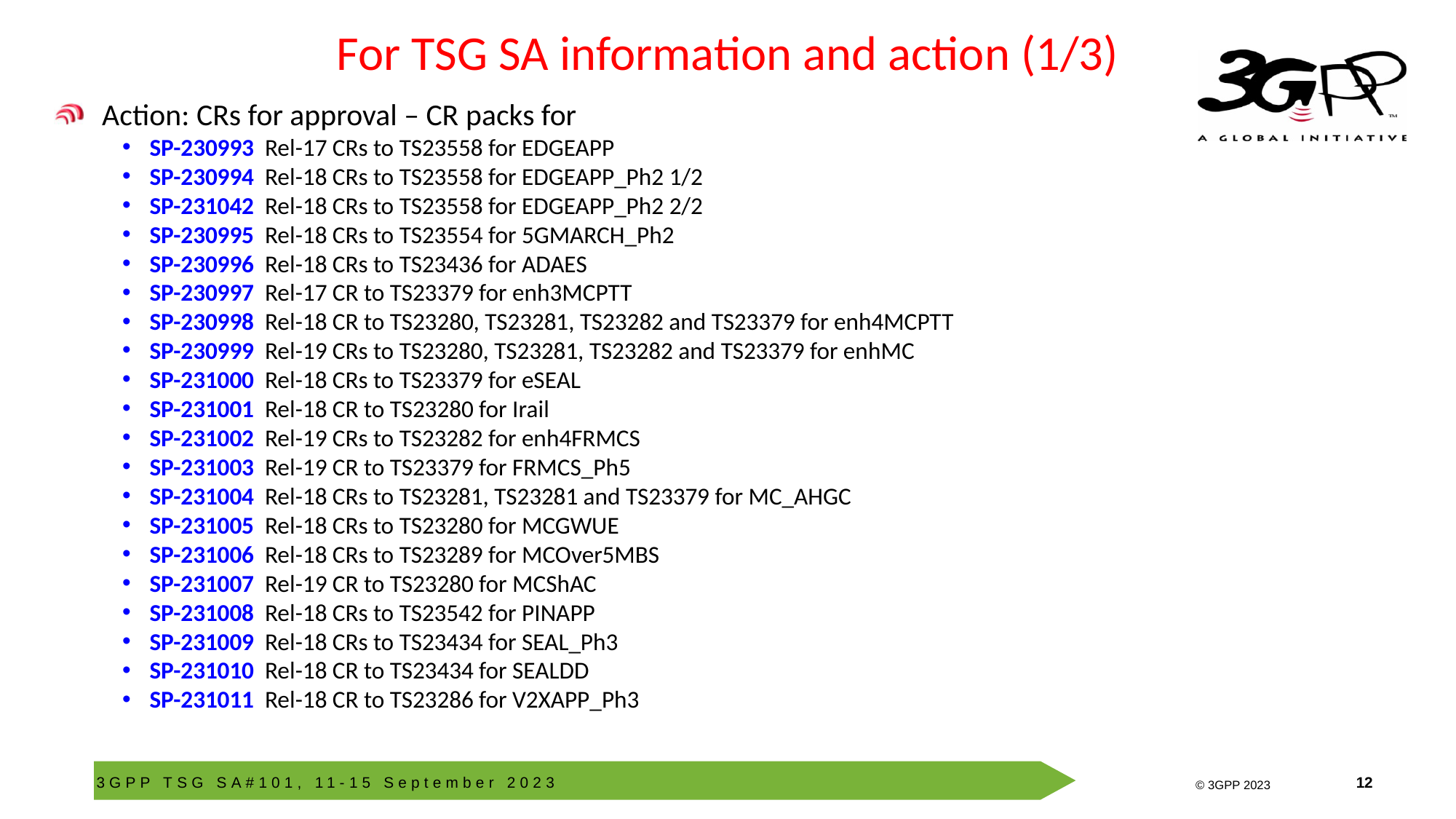

# For TSG SA information and action (1/3)
 Action: CRs for approval – CR packs for
SP-230993  Rel-17 CRs to TS23558 for EDGEAPP
SP-230994  Rel-18 CRs to TS23558 for EDGEAPP_Ph2 1/2
SP-231042  Rel-18 CRs to TS23558 for EDGEAPP_Ph2 2/2
SP-230995  Rel-18 CRs to TS23554 for 5GMARCH_Ph2
SP-230996  Rel-18 CRs to TS23436 for ADAES
SP-230997  Rel-17 CR to TS23379 for enh3MCPTT
SP-230998  Rel-18 CR to TS23280, TS23281, TS23282 and TS23379 for enh4MCPTT
SP-230999  Rel-19 CRs to TS23280, TS23281, TS23282 and TS23379 for enhMC
SP-231000  Rel-18 CRs to TS23379 for eSEAL
SP-231001  Rel-18 CR to TS23280 for Irail
SP-231002  Rel-19 CRs to TS23282 for enh4FRMCS
SP-231003  Rel-19 CR to TS23379 for FRMCS_Ph5
SP-231004  Rel-18 CRs to TS23281, TS23281 and TS23379 for MC_AHGC
SP-231005  Rel-18 CRs to TS23280 for MCGWUE
SP-231006  Rel-18 CRs to TS23289 for MCOver5MBS
SP-231007  Rel-19 CR to TS23280 for MCShAC
SP-231008  Rel-18 CRs to TS23542 for PINAPP
SP-231009  Rel-18 CRs to TS23434 for SEAL_Ph3
SP-231010  Rel-18 CR to TS23434 for SEALDD
SP-231011  Rel-18 CR to TS23286 for V2XAPP_Ph3